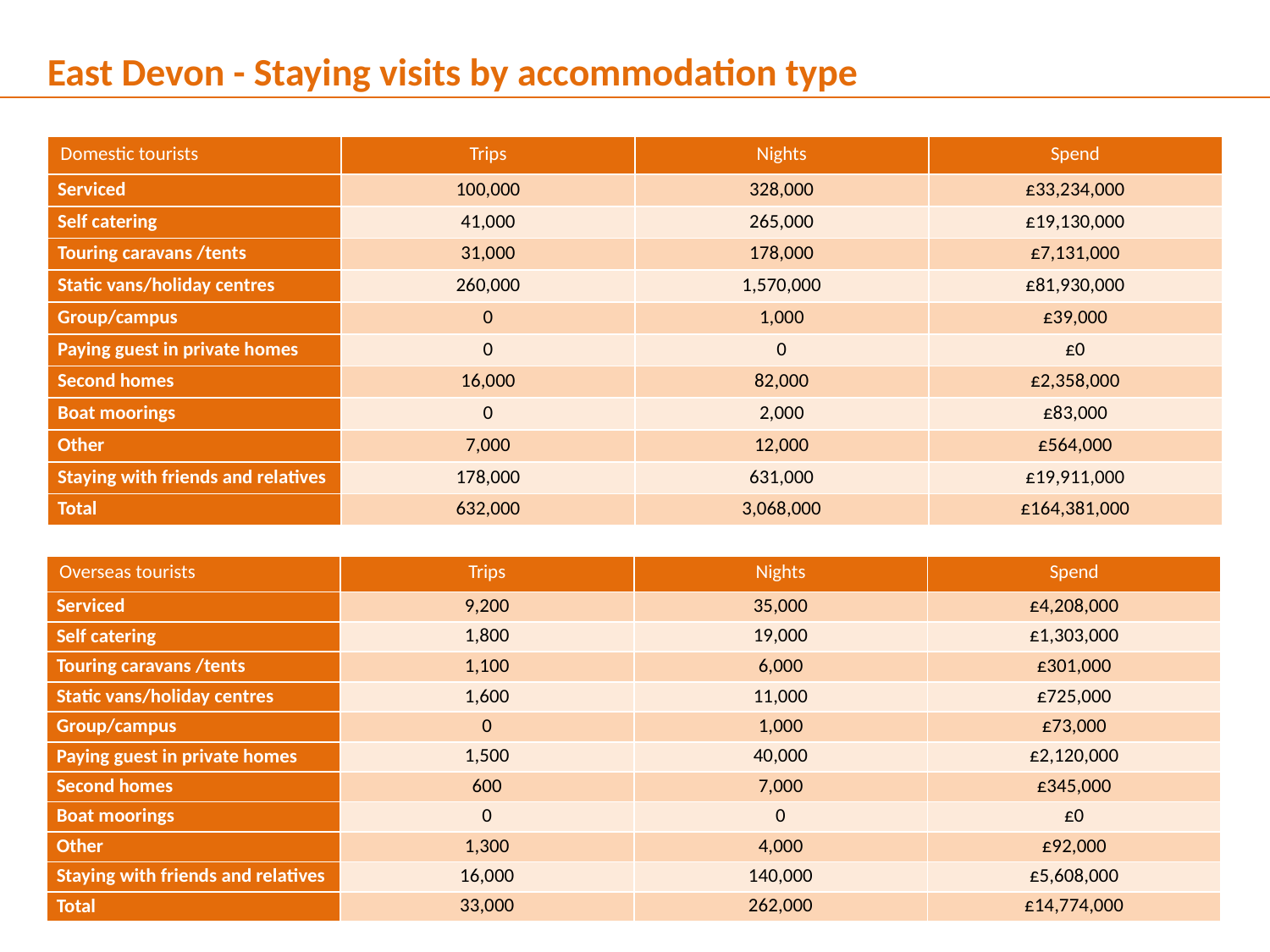

East Devon - Staying visits by accommodation type

| Domestic tourists | Trips | Nights | Spend |
| --- | --- | --- | --- |
| Serviced | 100,000 | 328,000 | £33,234,000 |
| Self catering | 41,000 | 265,000 | £19,130,000 |
| Touring caravans /tents | 31,000 | 178,000 | £7,131,000 |
| Static vans/holiday centres | 260,000 | 1,570,000 | £81,930,000 |
| Group/campus | 0 | 1,000 | £39,000 |
| Paying guest in private homes | 0 | 0 | £0 |
| Second homes | 16,000 | 82,000 | £2,358,000 |
| Boat moorings | 0 | 2,000 | £83,000 |
| Other | 7,000 | 12,000 | £564,000 |
| Staying with friends and relatives | 178,000 | 631,000 | £19,911,000 |
| Total | 632,000 | 3,068,000 | £164,381,000 |
| Overseas tourists | Trips | Nights | Spend |
| --- | --- | --- | --- |
| Serviced | 9,200 | 35,000 | £4,208,000 |
| Self catering | 1,800 | 19,000 | £1,303,000 |
| Touring caravans /tents | 1,100 | 6,000 | £301,000 |
| Static vans/holiday centres | 1,600 | 11,000 | £725,000 |
| Group/campus | 0 | 1,000 | £73,000 |
| Paying guest in private homes | 1,500 | 40,000 | £2,120,000 |
| Second homes | 600 | 7,000 | £345,000 |
| Boat moorings | 0 | 0 | £0 |
| Other | 1,300 | 4,000 | £92,000 |
| Staying with friends and relatives | 16,000 | 140,000 | £5,608,000 |
| Total | 33,000 | 262,000 | £14,774,000 |